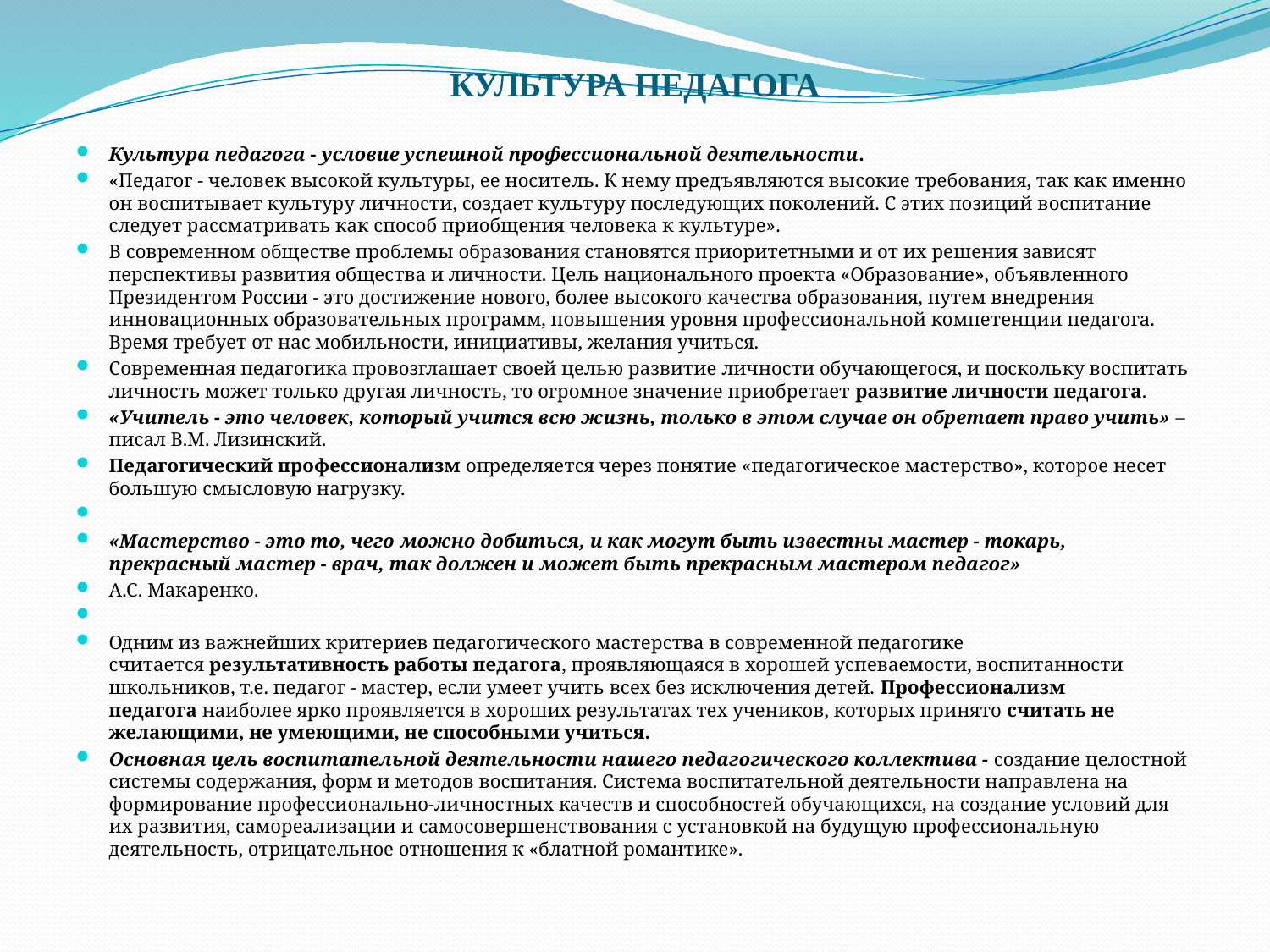

# КУЛЬТУРА ПЕДАГОГА
Культура педагога - условие успешной профессиональной деятельности.
«Педагог - человек высокой культуры, ее носитель. К нему предъявляются высокие требования, так как именно он воспитывает культуру личности, создает культуру последующих поколений. С этих позиций воспитание следует рассматривать как способ приобщения человека к культуре».
В современном обществе проблемы образования становятся приоритетными и от их решения зависят перспективы развития общества и личности. Цель национального проекта «Образование», объявленного Президентом России - это достижение нового, более высокого качества образования, путем внедрения инновационных образовательных программ, повышения уровня профессиональной компетенции педагога. Время требует от нас мобильности, инициативы, желания учиться.
Современная педагогика провозглашает своей целью развитие личности обучающегося, и поскольку воспитать личность может только другая личность, то огромное значение приобретает развитие личности педагога.
«Учитель - это человек, который учится всю жизнь, только в этом случае он обретает право учить» – писал В.М. Лизинский.
Педагогический профессионализм определяется через понятие «педагогическое мастерство», которое несет большую смысловую нагрузку.

«Мастерство - это то, чего можно добиться, и как могут быть известны мастер - токарь, прекрасный мастер - врач, так должен и может быть прекрасным мастером педагог»
А.С. Макаренко.

Одним из важнейших критериев педагогического мастерства в современной педагогике считается результативность работы педагога, проявляющаяся в хорошей успеваемости, воспитанности школьников, т.е. педагог - мастер, если умеет учить всех без исключения детей. Профессионализм педагога наиболее ярко проявляется в хороших результатах тех учеников, которых принято считать не желающими, не умеющими, не способными учиться.
Основная цель воспитательной деятельности нашего педагогического коллектива - создание целостной системы содержания, форм и методов воспитания. Система воспитательной деятельности направлена на формирование профессионально-личностных качеств и способностей обучающихся, на создание условий для их развития, самореализации и самосовершенствования с установкой на будущую профессиональную деятельность, отрицательное отношения к «блатной романтике».